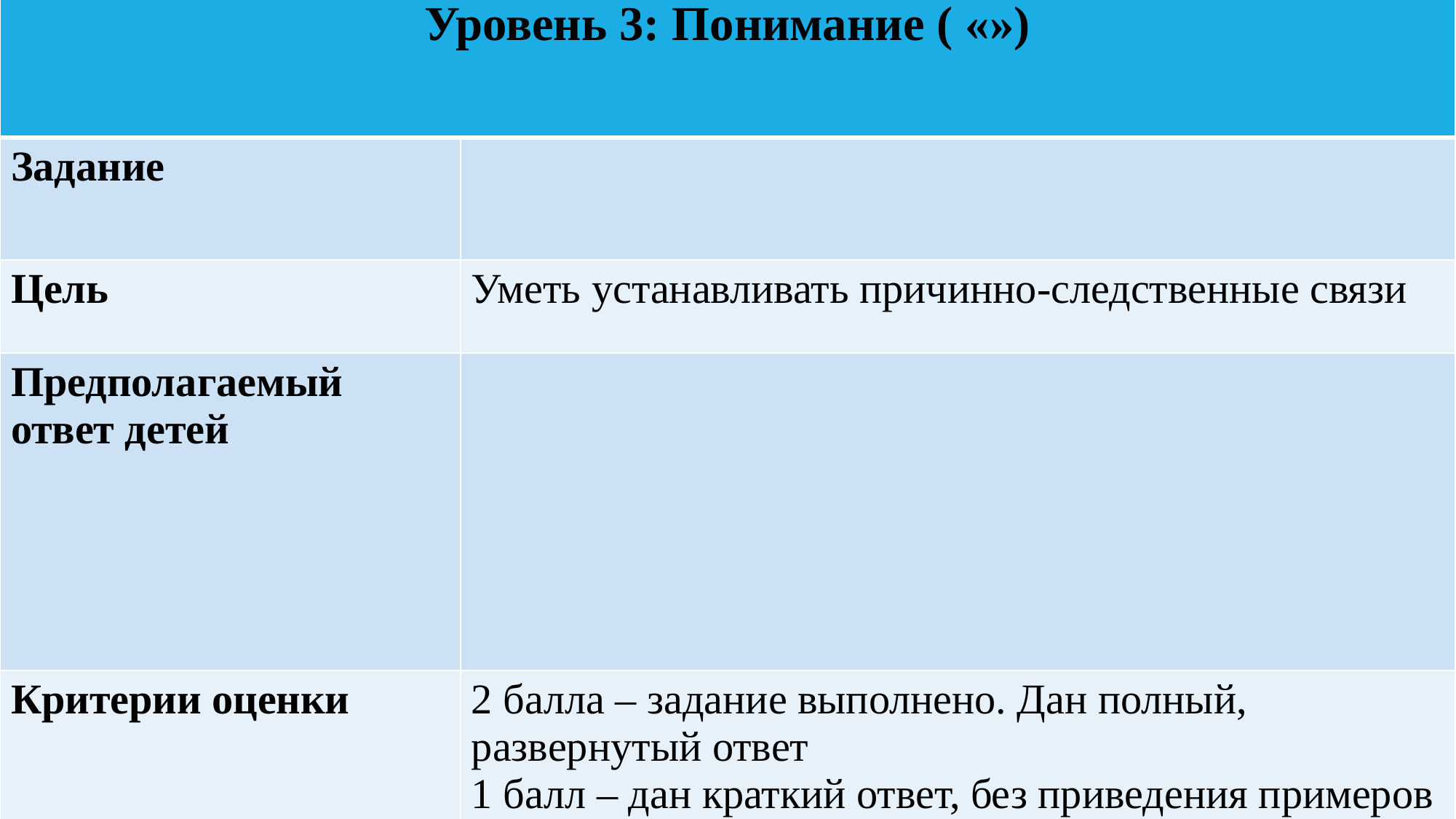

| Уровень 3: Понимание ( «») |  |
| --- | --- |
| Задание |  |
| Цель | Уметь устанавливать причинно-следственные связи |
| Предполагаемый ответ детей |  |
| Критерии оценки | 2 балла – задание выполнено. Дан полный, развернутый ответ 1 балл – дан краткий ответ, без приведения примеров 0 баллов – задание не выполнено |